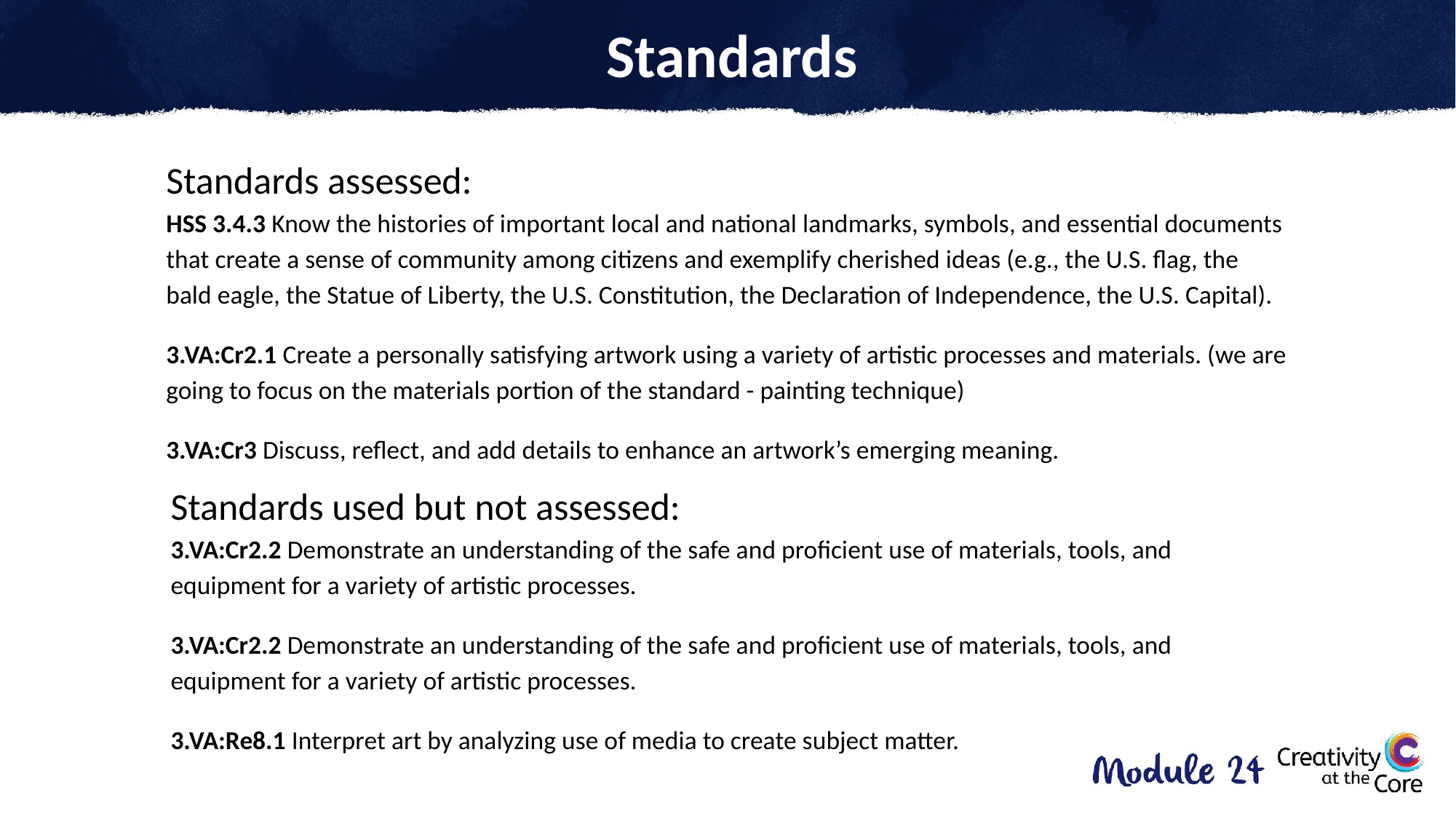

# Standards
Standards assessed:
HSS 3.4.3 Know the histories of important local and national landmarks, symbols, and essential documents that create a sense of community among citizens and exemplify cherished ideas (e.g., the U.S. flag, the bald eagle, the Statue of Liberty, the U.S. Constitution, the Declaration of Independence, the U.S. Capital).
3.VA:Cr2.1 Create a personally satisfying artwork using a variety of artistic processes and materials. (we are going to focus on the materials portion of the standard - painting technique)
3.VA:Cr3 Discuss, reflect, and add details to enhance an artwork’s emerging meaning.
Standards used but not assessed:
3.VA:Cr2.2 Demonstrate an understanding of the safe and proficient use of materials, tools, and equipment for a variety of artistic processes.
3.VA:Cr2.2 Demonstrate an understanding of the safe and proficient use of materials, tools, and equipment for a variety of artistic processes.
3.VA:Re8.1 Interpret art by analyzing use of media to create subject matter.